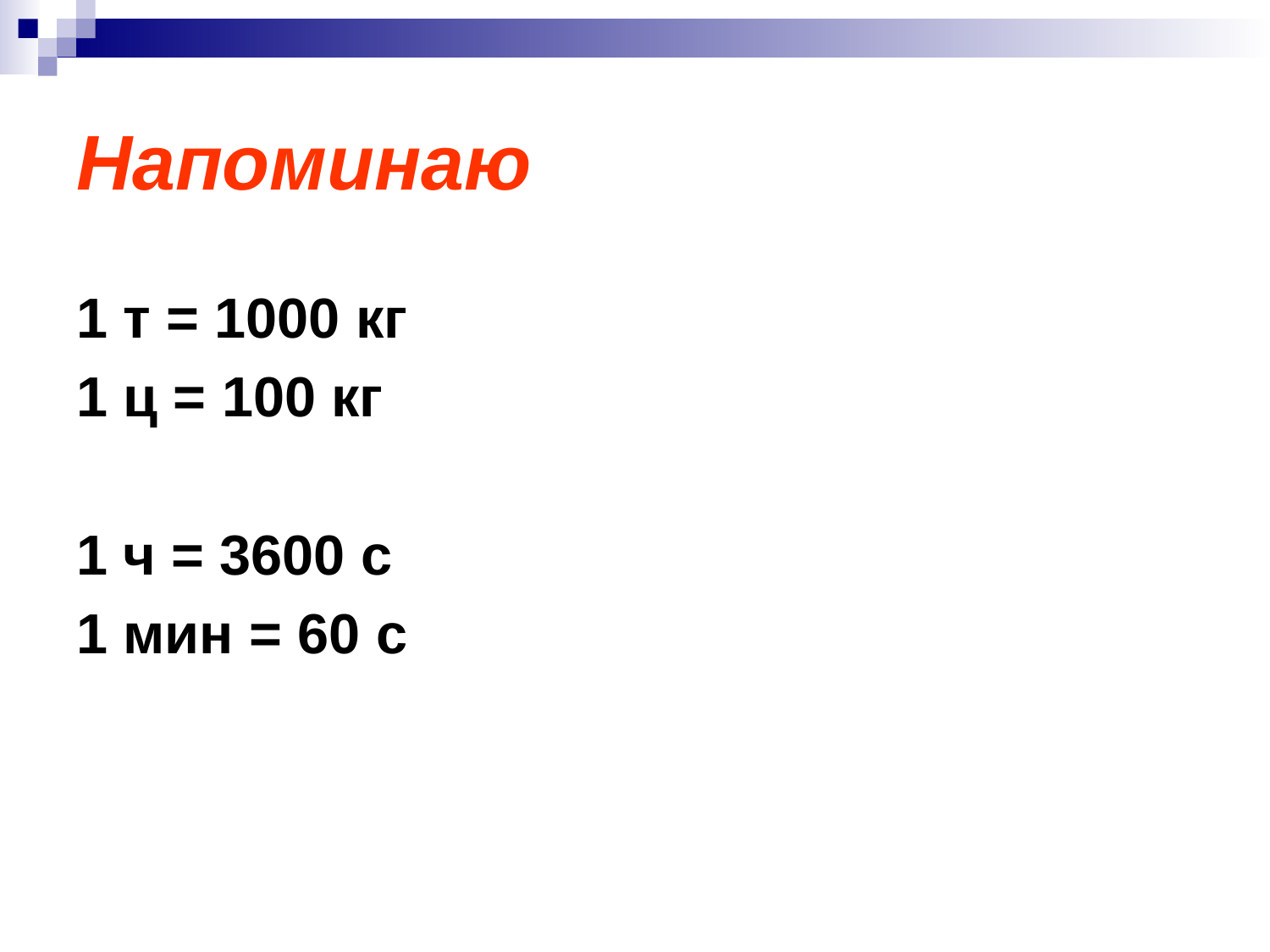

# Напоминаю
1 т = 1000 кг
1 ц = 100 кг

1 ч = 3600 с
1 мин = 60 с